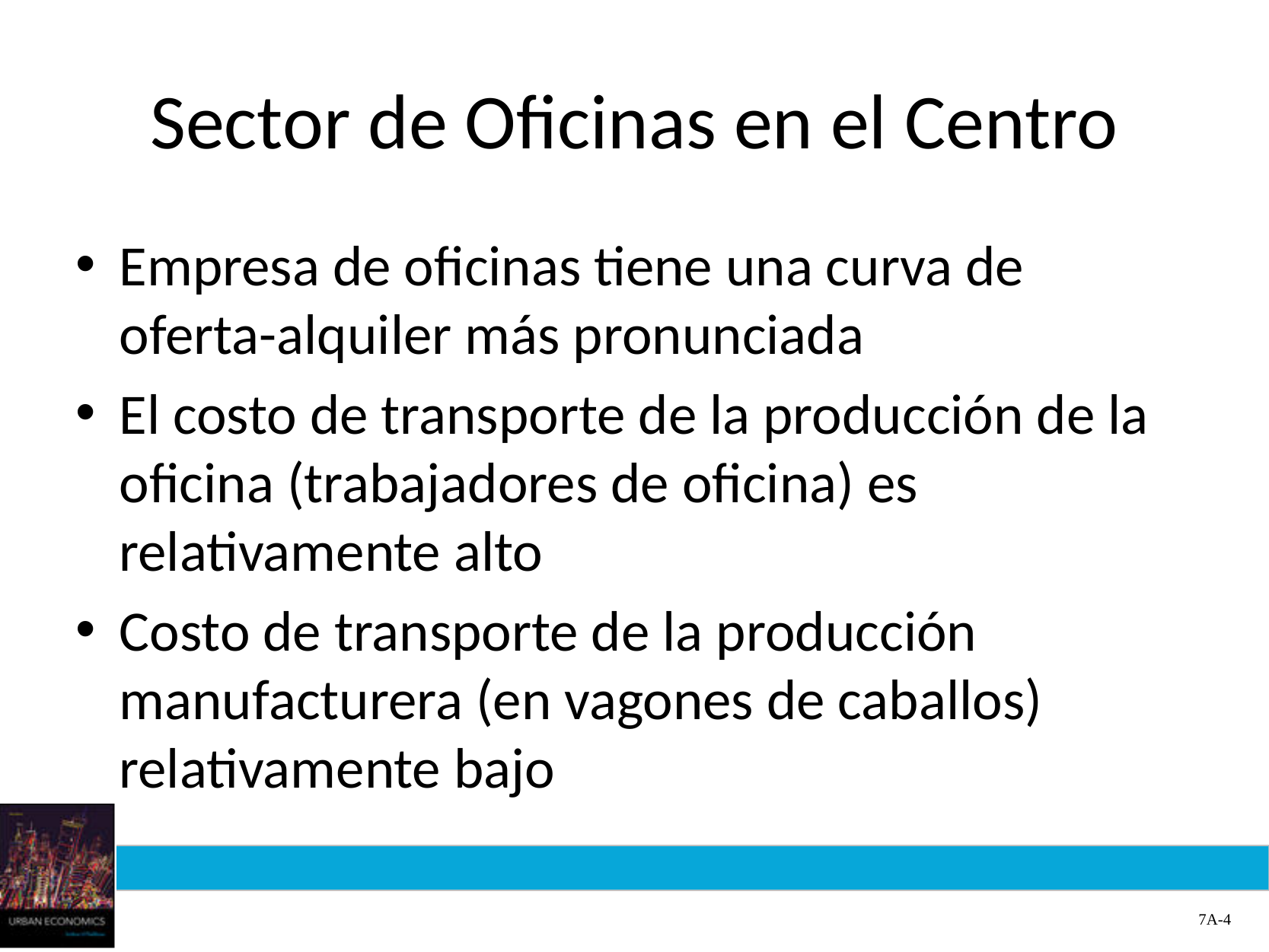

# Sector de Oficinas en el Centro
Empresa de oficinas tiene una curva de oferta-alquiler más pronunciada
El costo de transporte de la producción de la oficina (trabajadores de oficina) es relativamente alto
Costo de transporte de la producción manufacturera (en vagones de caballos) relativamente bajo
7A-4